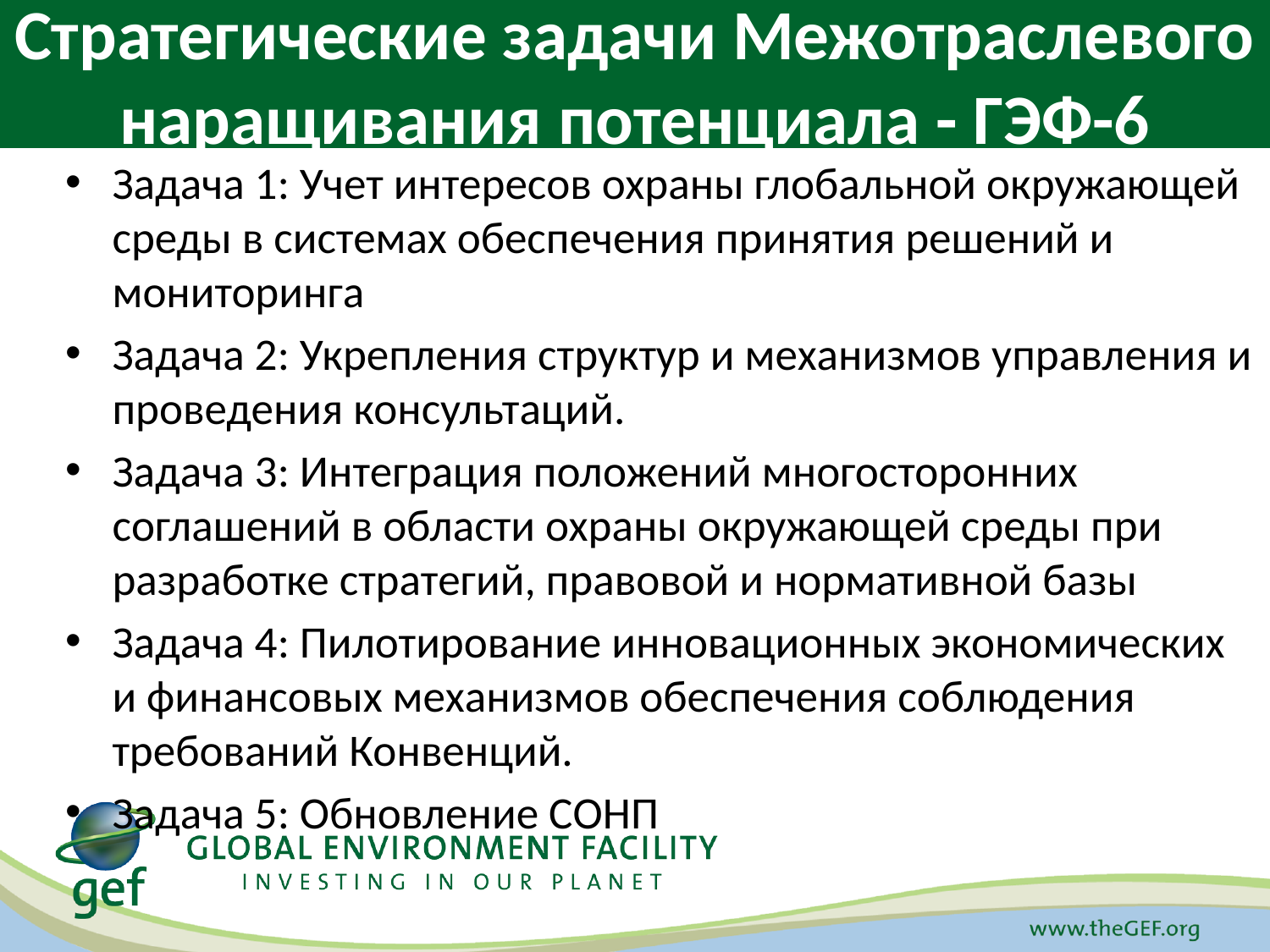

Стратегические задачи Межотраслевого наращивания потенциала - ГЭФ-6
Задача 1: Учет интересов охраны глобальной окружающей среды в системах обеспечения принятия решений и мониторинга
Задача 2: Укрепления структур и механизмов управления и проведения консультаций.
Задача 3: Интеграция положений многосторонних соглашений в области охраны окружающей среды при разработке стратегий, правовой и нормативной базы
Задача 4: Пилотирование инновационных экономических и финансовых механизмов обеспечения соблюдения требований Конвенций.
Задача 5: Обновление СОНП